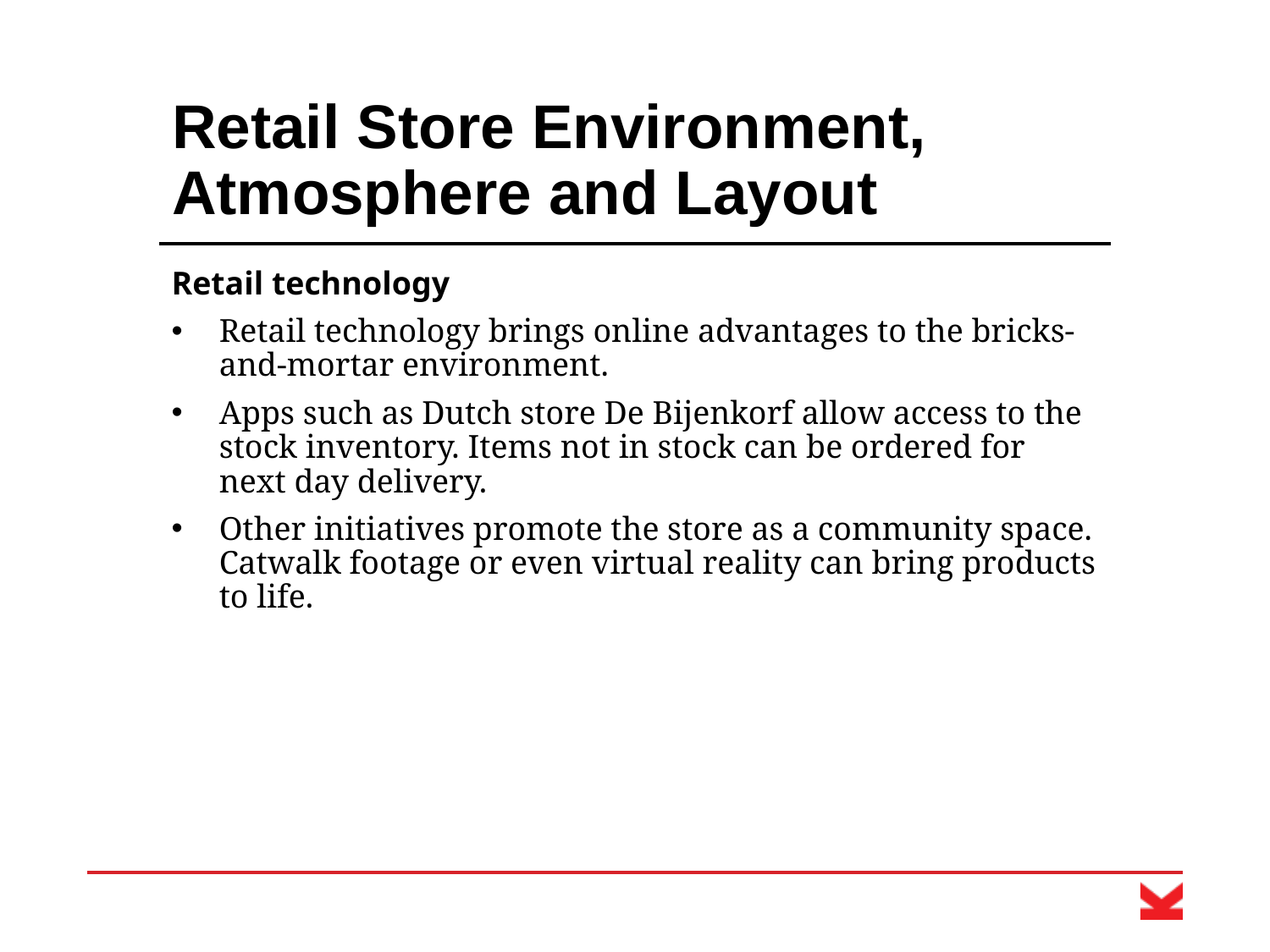

# Retail Store Environment, Atmosphere and Layout
Retail technology
Retail technology brings online advantages to the bricks-and-mortar environment.
Apps such as Dutch store De Bijenkorf allow access to the stock inventory. Items not in stock can be ordered for next day delivery.
Other initiatives promote the store as a community space. Catwalk footage or even virtual reality can bring products to life.